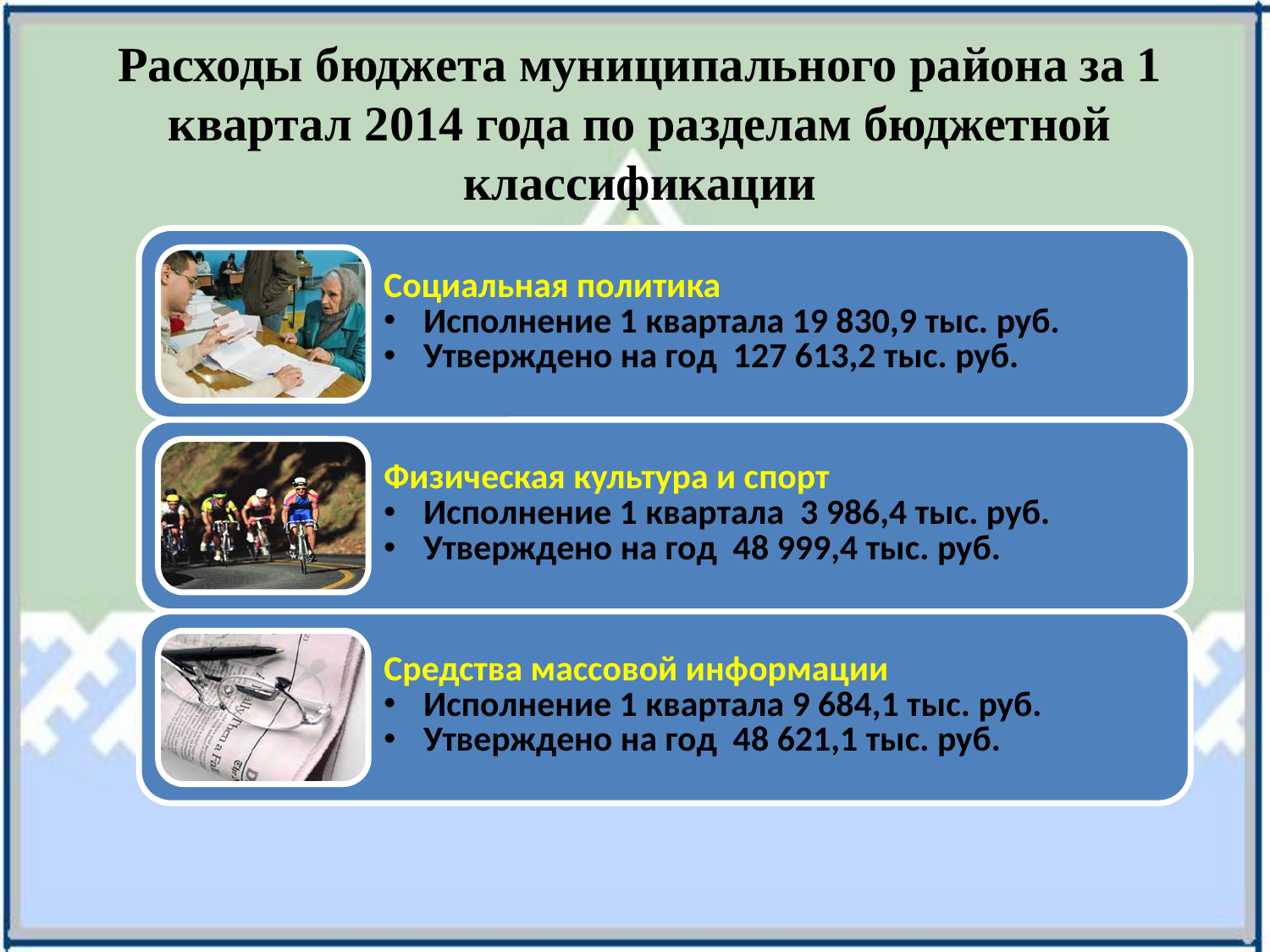

Расходы бюджета муниципального района за 1 квартал 2014 года по разделам бюджетной классификации
Социальная политика
Исполнение 1 квартала 19 830,9 тыс. руб.
Утверждено на год  127 613,2 тыс. руб.
Физическая культура и спорт
Утверждено на год  48 999,4 тыс. руб.
Средства массовой информации
Исполнение 1 квартала 9 684,1 тыс. руб.
Утверждено на год  48 621,1 тыс. руб.
Исполнение 1 квартала  3 986,4 тыс. руб.